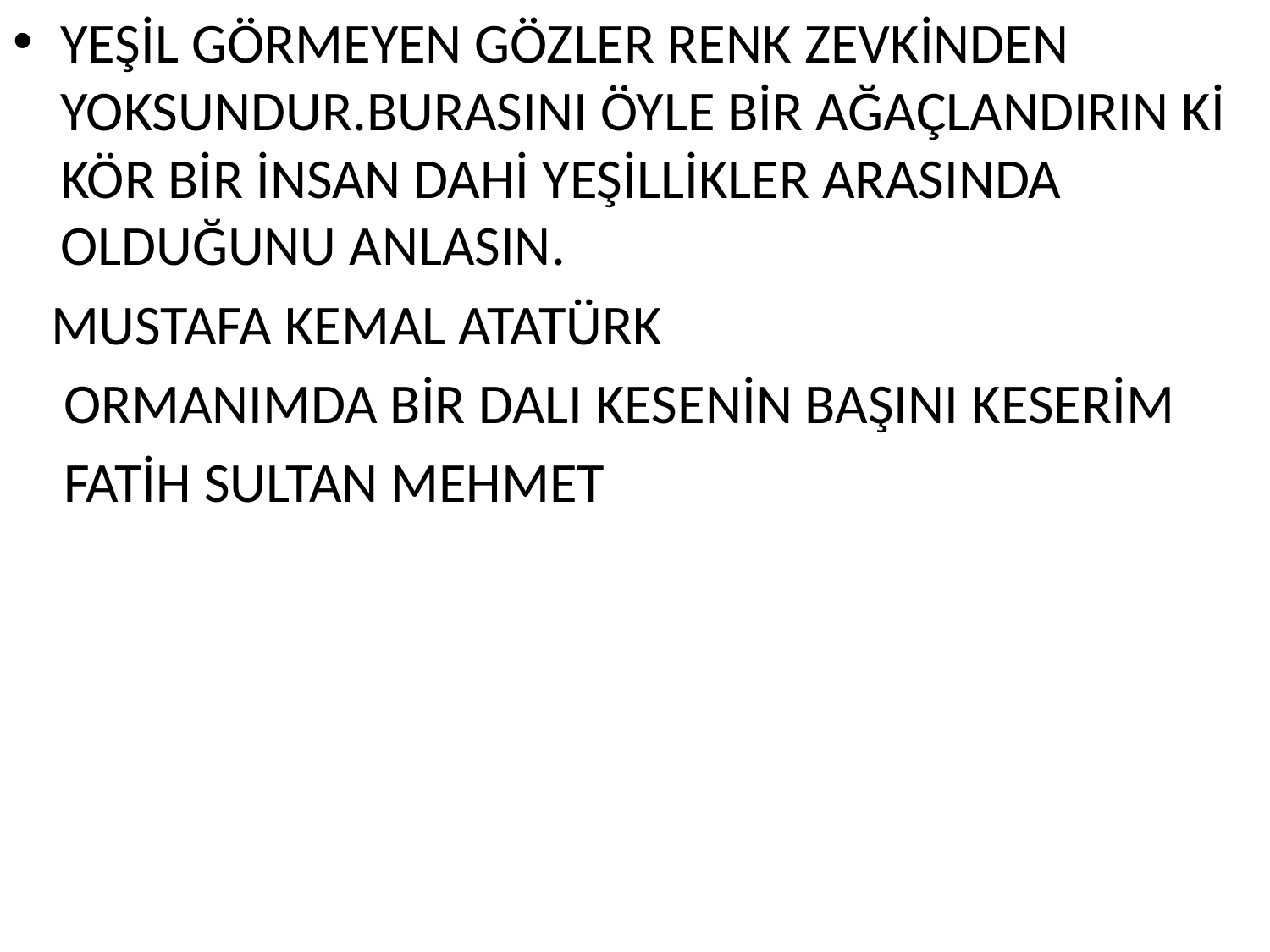

YEŞİL GÖRMEYEN GÖZLER RENK ZEVKİNDEN YOKSUNDUR.BURASINI ÖYLE BİR AĞAÇLANDIRIN Kİ KÖR BİR İNSAN DAHİ YEŞİLLİKLER ARASINDA OLDUĞUNU ANLASIN.
   MUSTAFA KEMAL ATATÜRK
    ORMANIMDA BİR DALI KESENİN BAŞINI KESERİM
    FATİH SULTAN MEHMET